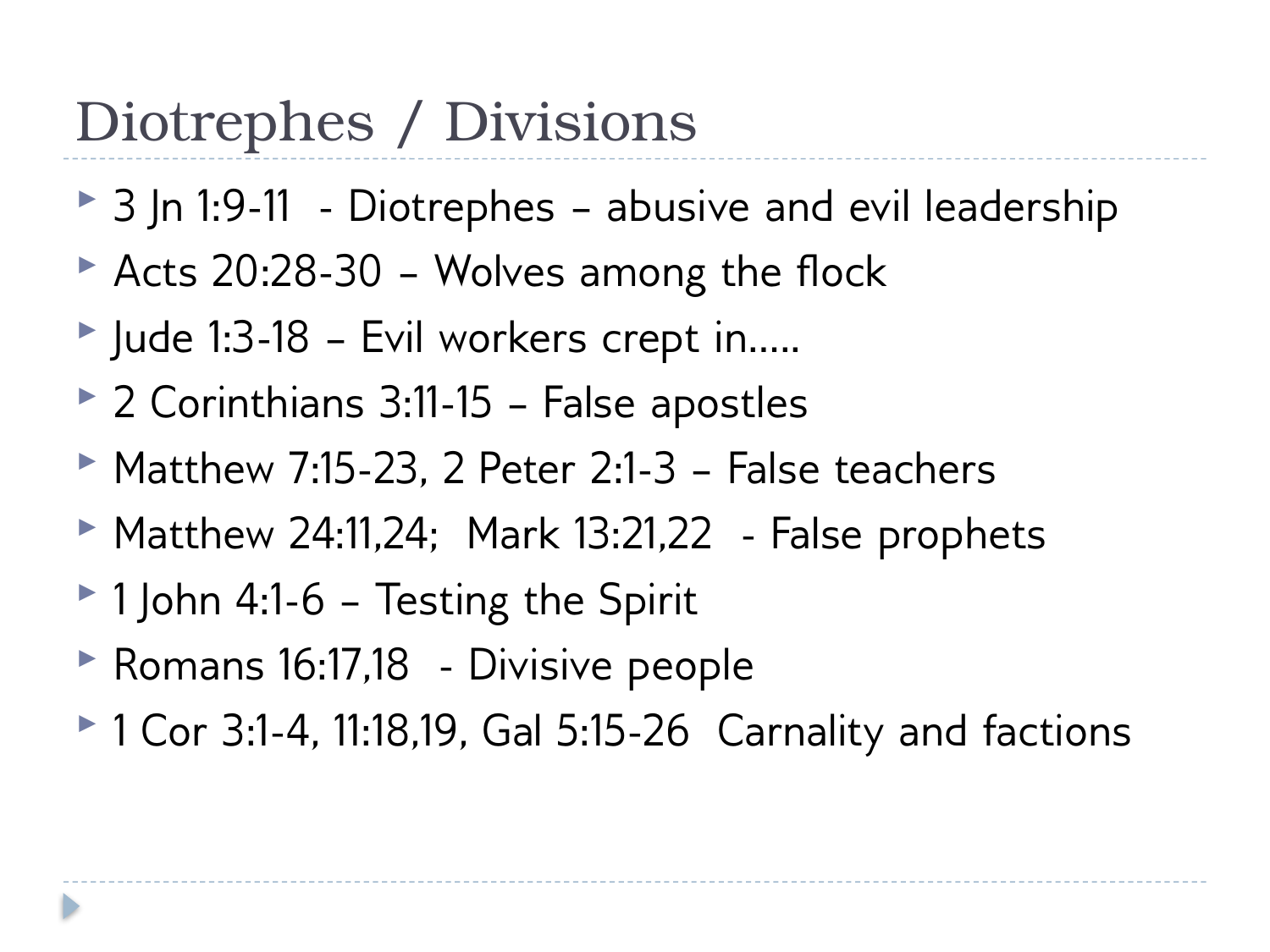

# Diotrephes / Divisions
3 Jn 1:9-11  - Diotrephes – abusive and evil leadership
Acts 20:28-30 – Wolves among the flock
Jude 1:3-18 – Evil workers crept in…..
2 Corinthians 3:11-15 – False apostles
Matthew 7:15-23, 2 Peter 2:1-3 – False teachers
Matthew 24:11,24;  Mark 13:21,22  - False prophets
1 John 4:1-6 – Testing the Spirit
Romans 16:17,18  - Divisive people
1 Cor 3:1-4, 11:18,19, Gal 5:15-26  Carnality and factions